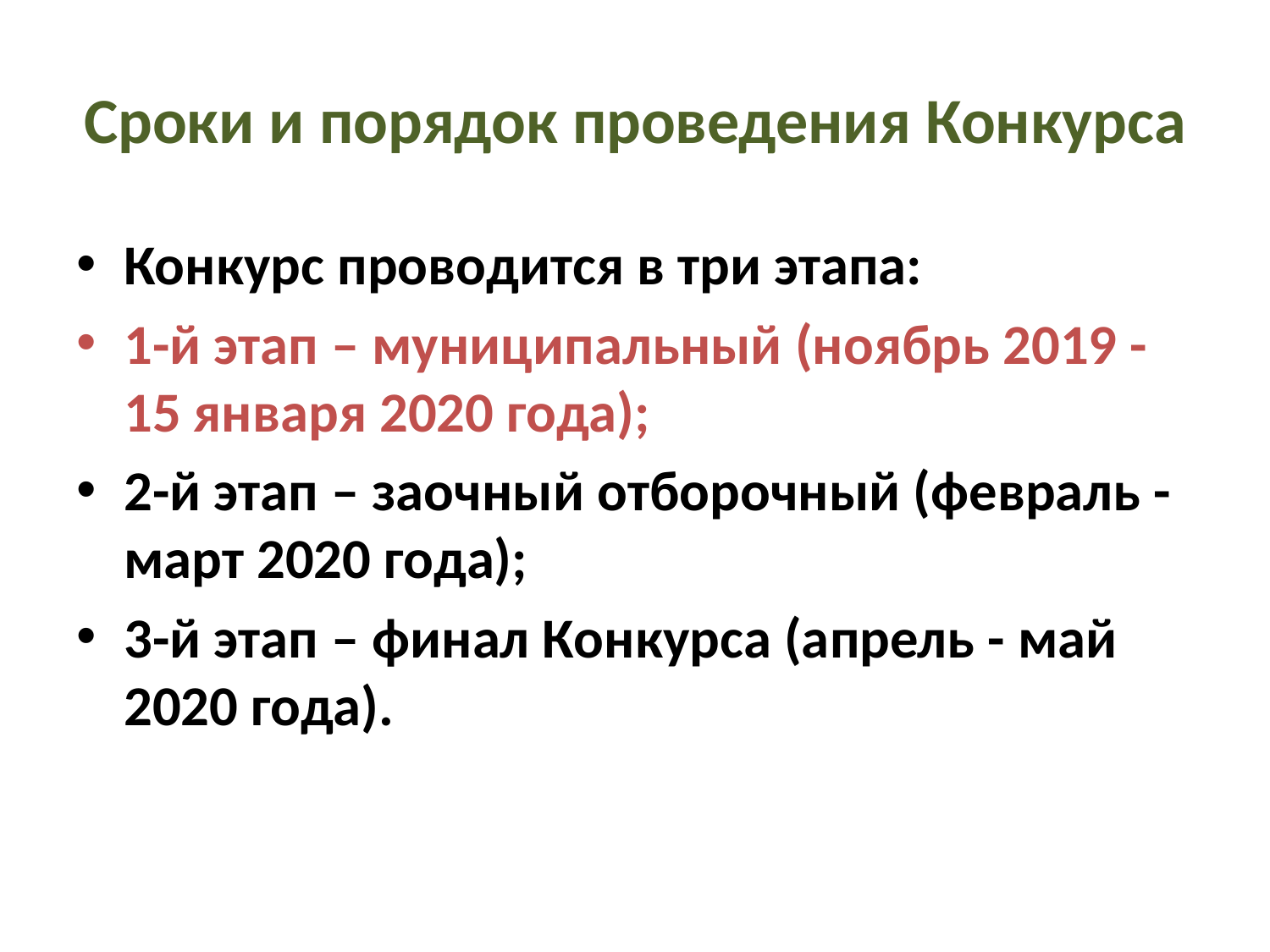

# Сроки и порядок проведения Конкурса
Конкурс проводится в три этапа:
1-й этап – муниципальный (ноябрь 2019 - 15 января 2020 года);
2-й этап – заочный отборочный (февраль - март 2020 года);
3-й этап – финал Конкурса (апрель - май 2020 года).